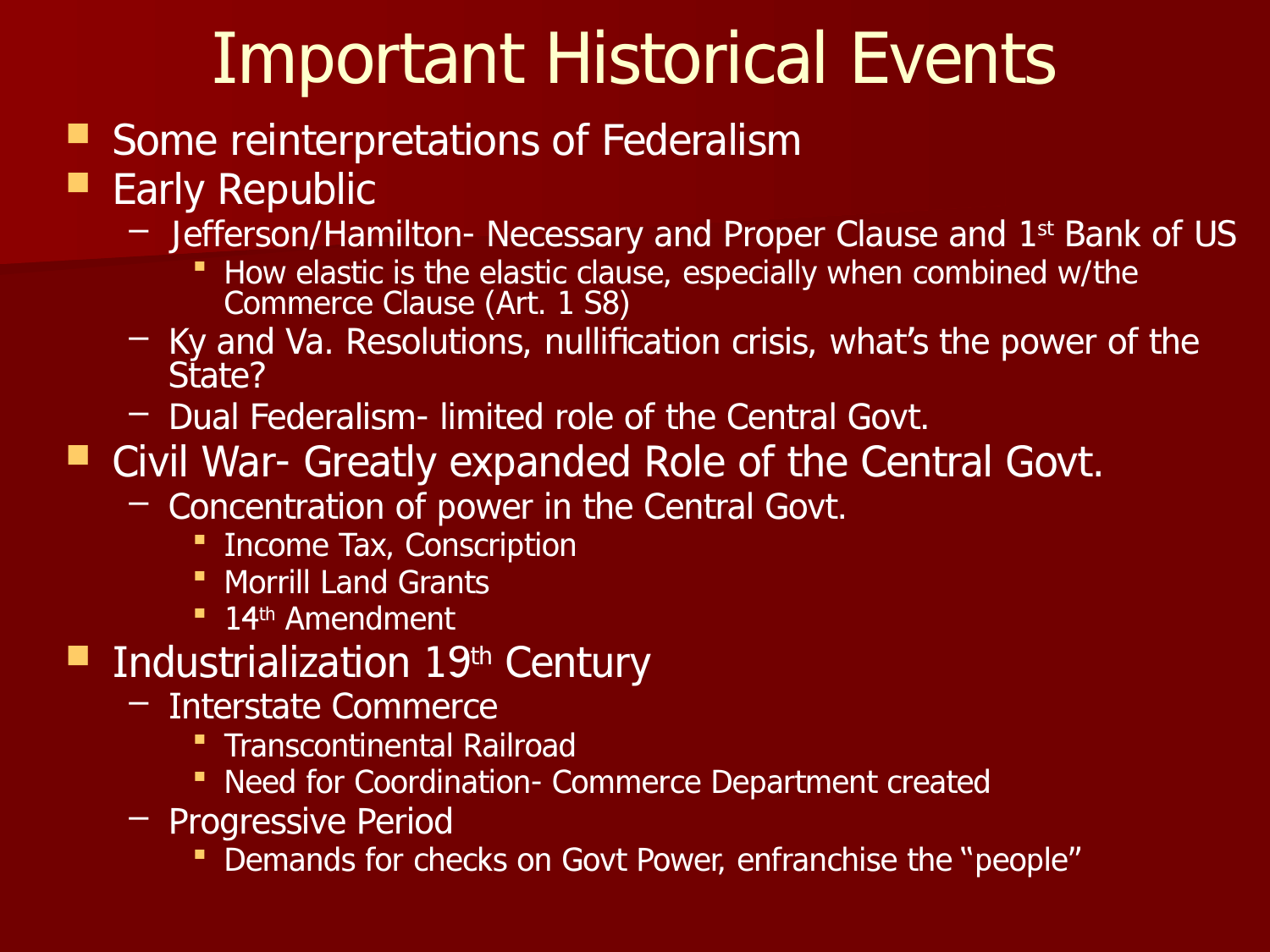

# Important Historical Events
Some reinterpretations of Federalism
Early Republic
Jefferson/Hamilton- Necessary and Proper Clause and 1st Bank of US
How elastic is the elastic clause, especially when combined w/the Commerce Clause (Art. 1 S8)
Ky and Va. Resolutions, nullification crisis, what’s the power of the State?
Dual Federalism- limited role of the Central Govt.
Civil War- Greatly expanded Role of the Central Govt.
Concentration of power in the Central Govt.
Income Tax, Conscription
Morrill Land Grants
14th Amendment
Industrialization 19th Century
Interstate Commerce
Transcontinental Railroad
Need for Coordination- Commerce Department created
Progressive Period
Demands for checks on Govt Power, enfranchise the “people”